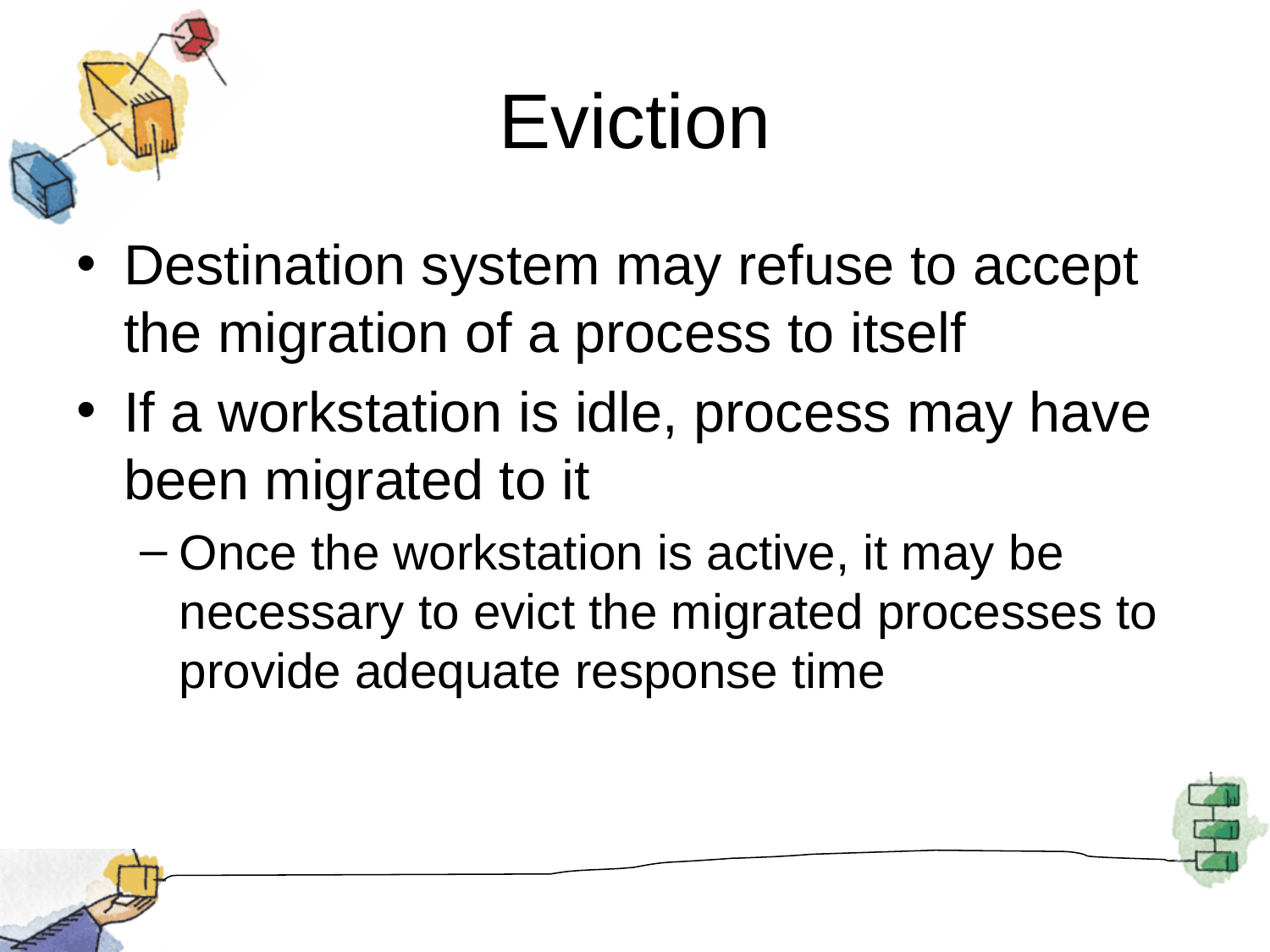

# Eviction
Destination system may refuse to accept the migration of a process to itself
If a workstation is idle, process may have been migrated to it
Once the workstation is active, it may be necessary to evict the migrated processes to provide adequate response time